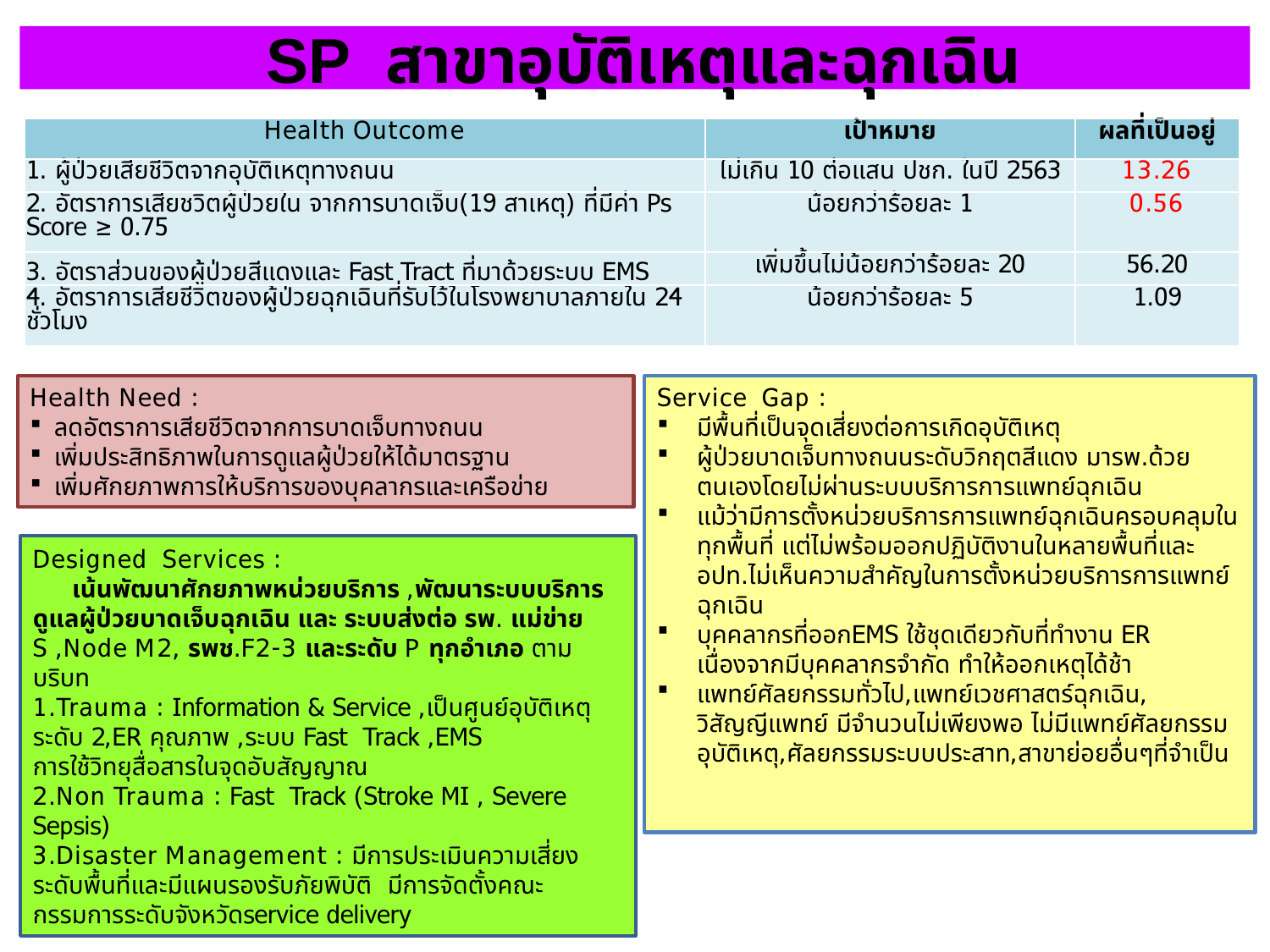

# SP  สาขาอุบัติเหตุและฉุกเฉิน
| Health Outcome | เป้าหมาย | ผลที่เป็นอยู่ |
| --- | --- | --- |
| 1. ผู้ป่วยเสียชีวิตจากอุบัติเหตุทางถนน | ไม่เกิน 10 ต่อแสน ปชก. ในปี 2563 | 13.26 |
| 2. อัตราการเสียชวิตผู้ป่วยใน จากการบาดเจ็บ(19 สาเหตุ) ที่มีค่า Ps Score ≥ 0.75 | น้อยกว่าร้อยละ 1 | 0.56 |
| 3. อัตราส่วนของผู้ป่วยสีแดงและ Fast Tract ที่มาด้วยระบบ EMS | เพิ่มขึ้นไม่น้อยกว่าร้อยละ 20 | 56.20 |
| 4. อัตราการเสียชีวิตของผู้ป่วยฉุกเฉินที่รับไว้ในโรงพยาบาลภายใน 24 ชั่วโมง | น้อยกว่าร้อยละ 5 | 1.09 |
Health Need :
ลดอัตราการเสียชีวิตจากการบาดเจ็บทางถนน
เพิ่มประสิทธิภาพในการดูแลผู้ป่วยให้ได้มาตรฐาน
เพิ่มศักยภาพการให้บริการของบุคลากรและเครือข่าย
Service  Gap :
มีพื้นที่เป็นจุดเสี่ยงต่อการเกิดอุบัติเหตุ
ผู้ป่วยบาดเจ็บทางถนนระดับวิกฤตสีแดง มารพ.ด้วยตนเองโดยไม่ผ่านระบบบริการการแพทย์ฉุกเฉิน
แม้ว่ามีการตั้งหน่วยบริการการแพทย์ฉุกเฉินครอบคลุมในทุกพื้นที่ แต่ไม่พร้อมออกปฏิบัติงานในหลายพื้นที่และ อปท.ไม่เห็นความสำคัญในการตั้งหน่วยบริการการแพทย์ฉุกเฉิน
บุคคลากรที่ออกEMS ใช้ชุดเดียวกับที่ทำงาน ER เนื่องจากมีบุคคลากรจำกัด ทำให้ออกเหตุได้ช้า
แพทย์ศัลยกรรมทั่วไป,แพทย์เวชศาสตร์ฉุกเฉิน, วิสัญญีแพทย์ มีจำนวนไม่เพียงพอ ไม่มีแพทย์ศัลยกรรมอุบัติเหตุ,ศัลยกรรมระบบประสาท,สาขาย่อยอื่นๆที่จำเป็น
Designed  Services :
     เน้นพัฒนาศักยภาพหน่วยบริการ ,พัฒนาระบบบริการดูแลผู้ป่วยบาดเจ็บฉุกเฉิน และ ระบบส่งต่อ รพ. แม่ข่าย S ,Node M2, รพช.F2-3 และระดับ P ทุกอำเภอ ตามบริบท
1.Trauma : Information & Service ,เป็นศูนย์อุบัติเหตุระดับ 2,ER คุณภาพ ,ระบบ Fast  Track ,EMS
การใช้วิทยุสื่อสารในจุดอับสัญญาณ
2.Non Trauma : Fast  Track (Stroke MI , Severe  Sepsis)
3.Disaster Management : มีการประเมินความเสี่ยงระดับพื้นที่และมีแผนรองรับภัยพิบัติ  มีการจัดตั้งคณะกรรมการระดับจังหวัดservice delivery